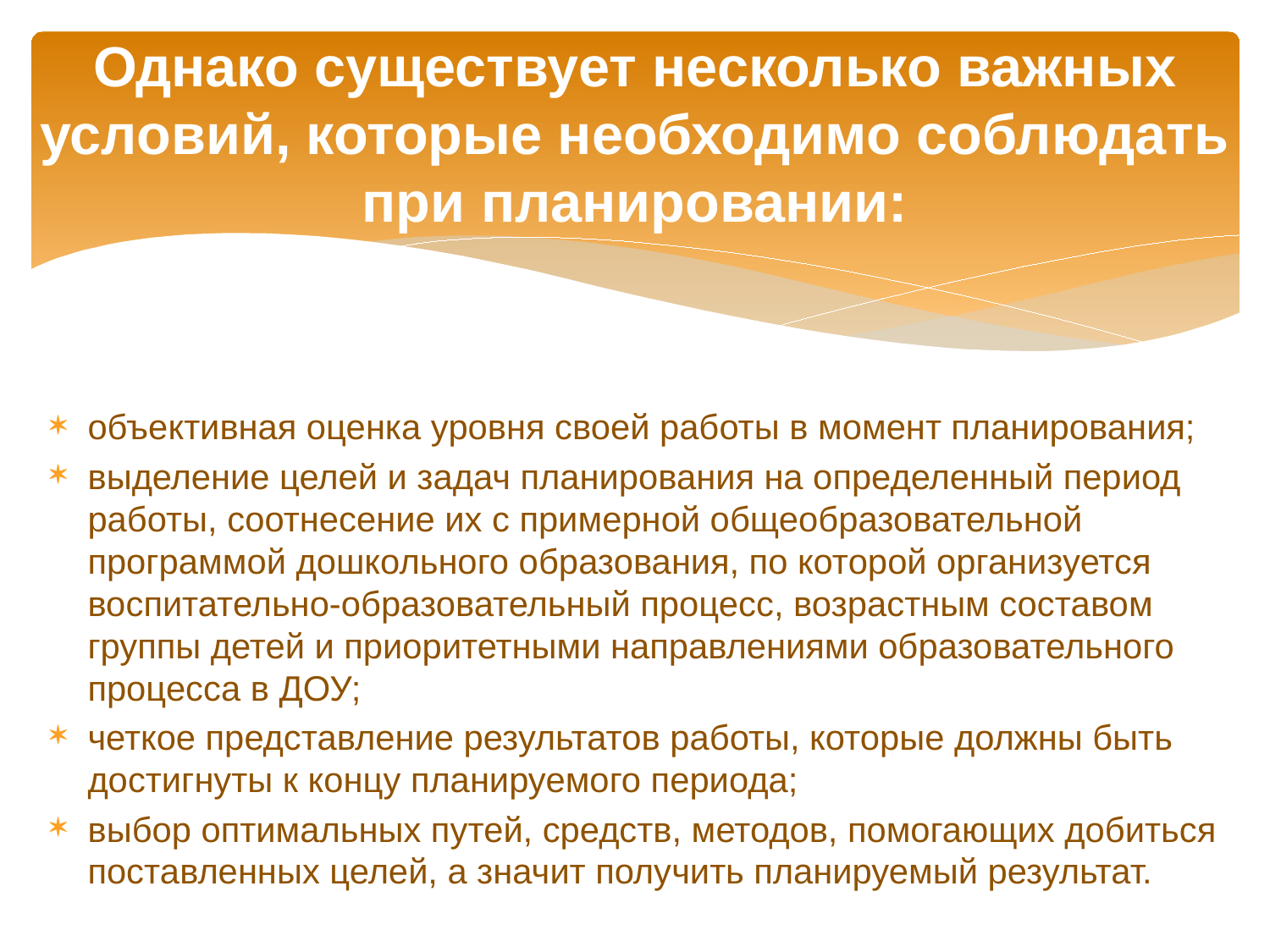

# Однако существует несколько важных условий, которые необходимо соблюдать при планировании:
объективная оценка уровня своей работы в момент планирования;
выделение целей и задач планирования на определенный период работы, соотнесение их с примерной общеобразовательной программой дошкольного образования, по которой организуется воспитательно-образовательный процесс, возрастным составом группы детей и приоритетными направлениями образовательного процесса в ДОУ;
четкое представление результатов работы, которые должны быть достигнуты к концу планируемого периода;
выбор оптимальных путей, средств, методов, помогающих добиться поставленных целей, а значит получить планируемый результат.